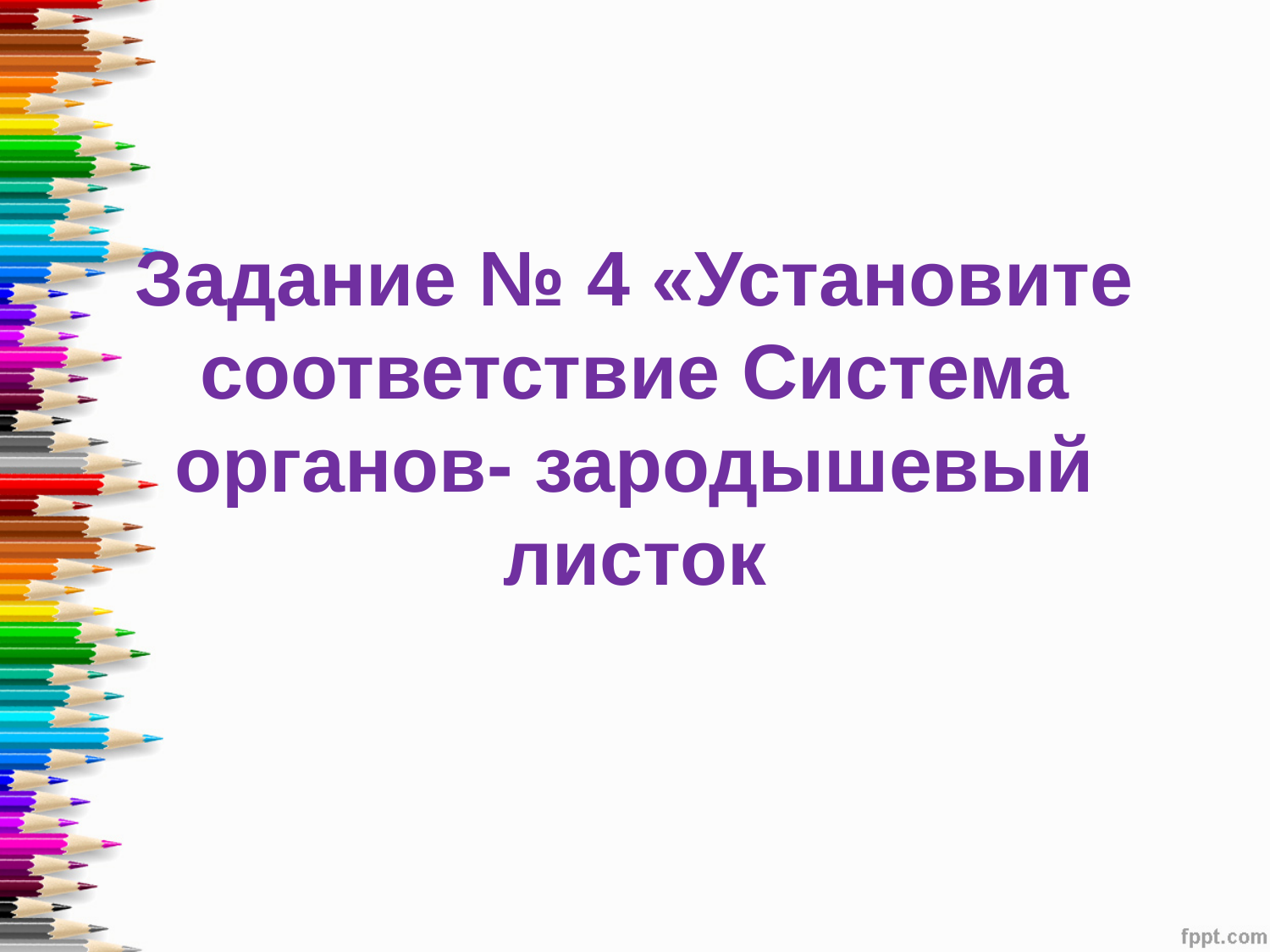

#
Задание № 4 «Установите соответствие Система органов- зародышевый листок